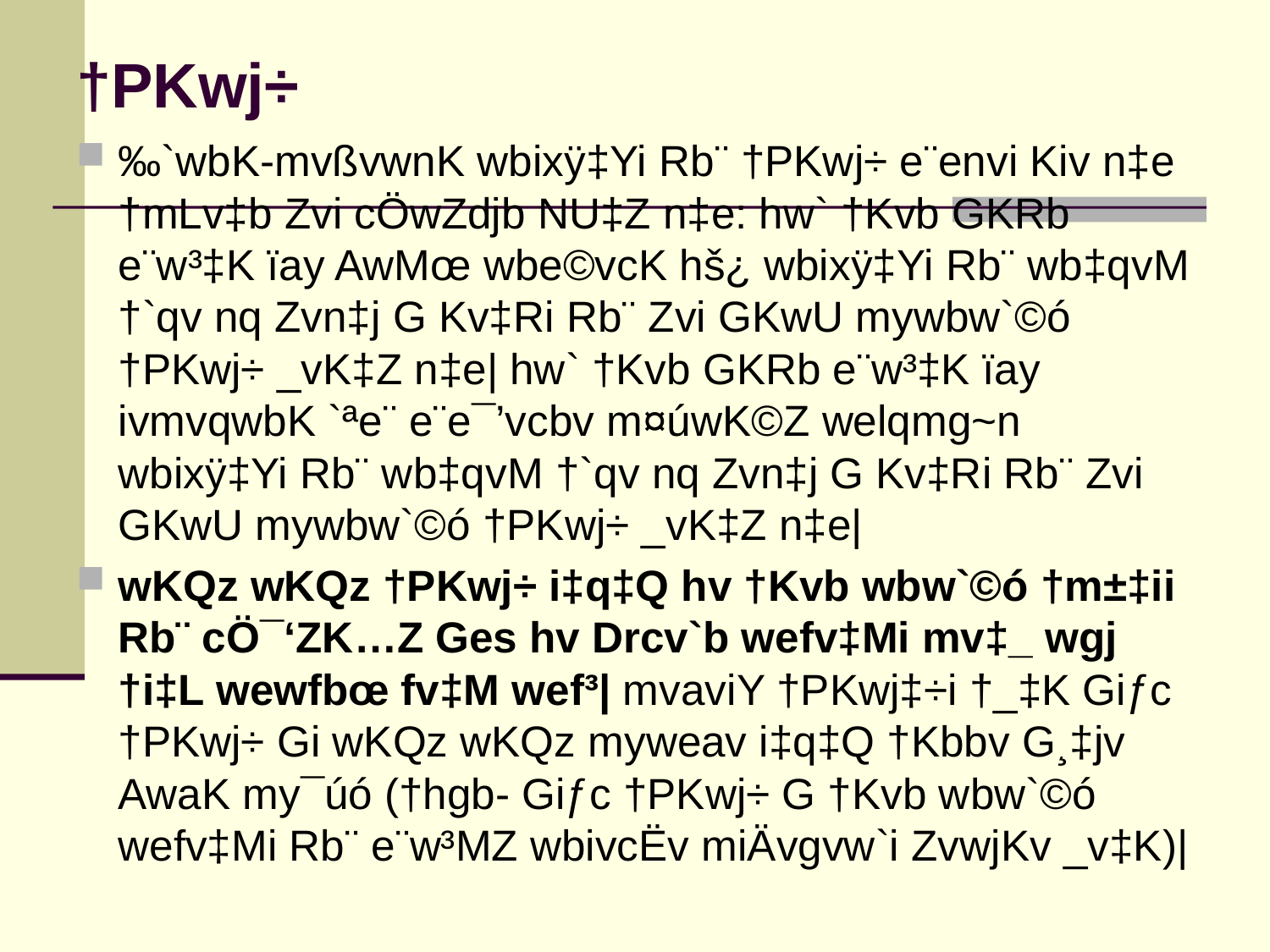

# †PKwj÷
‰`wbK-mvßvwnK wbixÿ‡Yi Rb¨ †PKwj÷ e¨envi Kiv n‡e †mLv‡b Zvi cÖwZdjb NU‡Z n‡e: hw` †Kvb GKRb e¨w³‡K ïay AwMœ wbe©vcK hš¿ wbixÿ‡Yi Rb¨ wb‡qvM †`qv nq Zvn‡j G Kv‡Ri Rb¨ Zvi GKwU mywbw`©ó †PKwj÷ _vK‡Z n‡e| hw` †Kvb GKRb e¨w³‡K ïay ivmvqwbK `ªe¨ e¨e¯’vcbv m¤úwK©Z welqmg~n wbixÿ‡Yi Rb¨ wb‡qvM †`qv nq Zvn‡j G Kv‡Ri Rb¨ Zvi GKwU mywbw`©ó †PKwj÷ _vK‡Z n‡e|
wKQz wKQz †PKwj÷ i‡q‡Q hv †Kvb wbw`©ó †m±‡ii Rb¨ cÖ¯‘ZK…Z Ges hv Drcv`b wefv‡Mi mv‡_ wgj †i‡L wewfbœ fv‡M wef³| mvaviY †PKwj‡÷i †_‡K Giƒc †PKwj÷ Gi wKQz wKQz myweav i‡q‡Q †Kbbv G¸‡jv AwaK my¯úó (†hgb- Giƒc †PKwj÷ G †Kvb wbw`©ó wefv‡Mi Rb¨ e¨w³MZ wbivcËv miÄvgvw`i ZvwjKv _v‡K)|